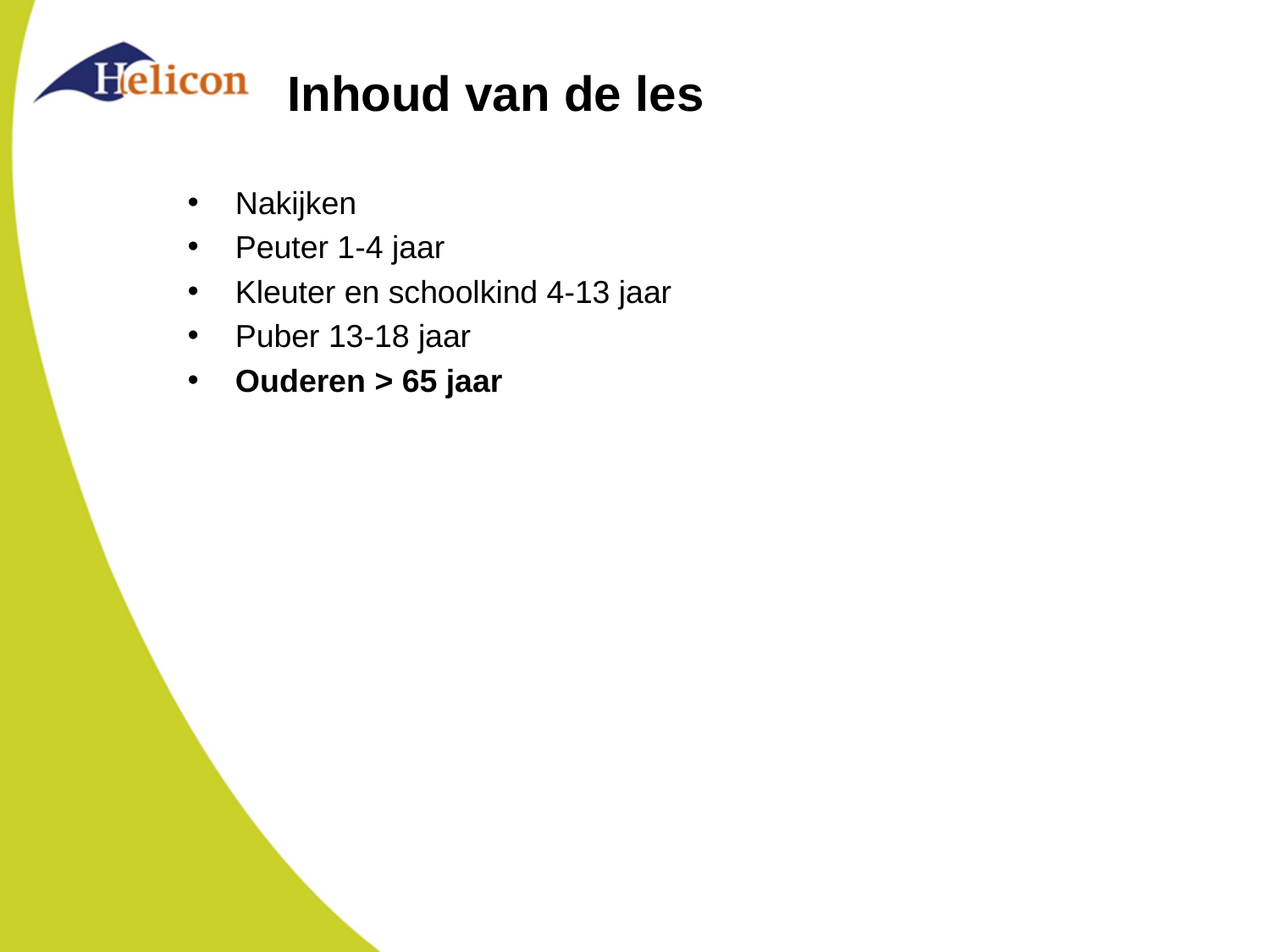

# Inhoud van de les
Nakijken
Peuter 1-4 jaar
Kleuter en schoolkind 4-13 jaar
Puber 13-18 jaar
Ouderen > 65 jaar